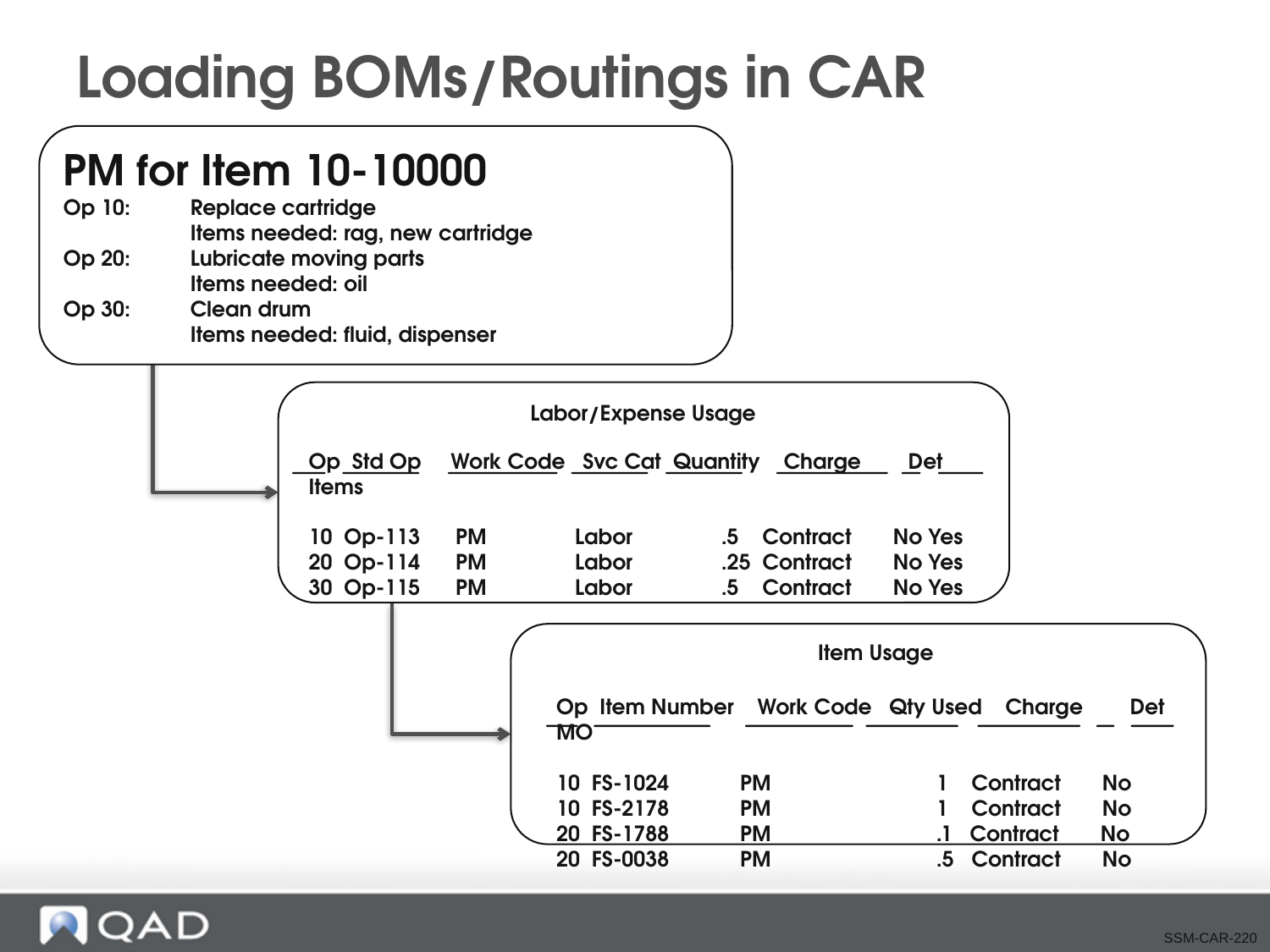

# Loading BOMs/Routings in CAR
PM for Item 10-10000
Op 10: 	Replace cartridge
	Items needed: rag, new cartridge
Op 20: 	Lubricate moving parts
	Items needed: oil
Op 30:	Clean drum
	Items needed: fluid, dispenser

Labor/Expenses
Labor/Expense Usage
Op  Std Op     Work Code   Svc Cat  Quantity    Charge        Det Items
10  Op-113      PM               Labor               .5    Contract       No Yes
20  Op-114      PM               Labor               .25  Contract       No Yes
30  Op-115      PM               Labor               .5    Contract       No Yes

Item Usage
Op  Item Number    Work Code   Qty Used    Charge        Det MO
10  FS-1024            PM                            1    Contract       No
10  FS-2178            PM                            1    Contract       No
20  FS-1788            PM                            .1   Contract       No
20  FS-0038            PM                            .5   Contract       No

SSM-CAR-220